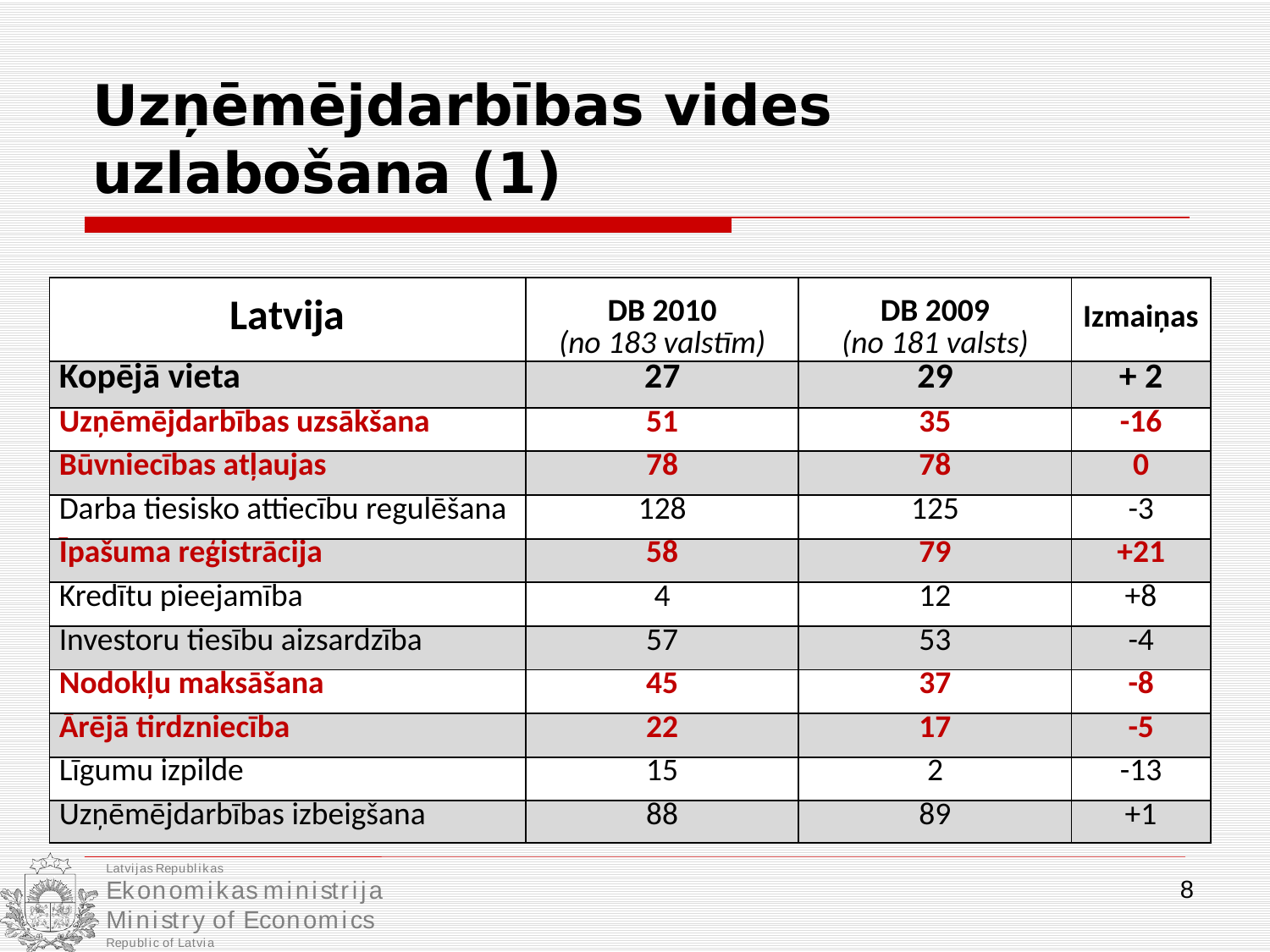

# Uzņēmējdarbības vides uzlabošana (1)
| Latvija | DB 2010 (no 183 valstīm) | DB 2009 (no 181 valsts) | Izmaiņas |
| --- | --- | --- | --- |
| Kopējā vieta | 27 | 29 | + 2 |
| Uzņēmējdarbības uzsākšana | 51 | 35 | -16 |
| Būvniecības atļaujas | 78 | 78 | 0 |
| Darba tiesisko attiecību regulēšana | 128 | 125 | -3 |
| Īpašuma reģistrācija | 58 | 79 | +21 |
| Kredītu pieejamība | 4 | 12 | +8 |
| Investoru tiesību aizsardzība | 57 | 53 | -4 |
| Nodokļu maksāšana | 45 | 37 | -8 |
| Ārējā tirdzniecība | 22 | 17 | -5 |
| Līgumu izpilde | 15 | 2 | -13 |
| Uzņēmējdarbības izbeigšana | 88 | 89 | +1 |
8